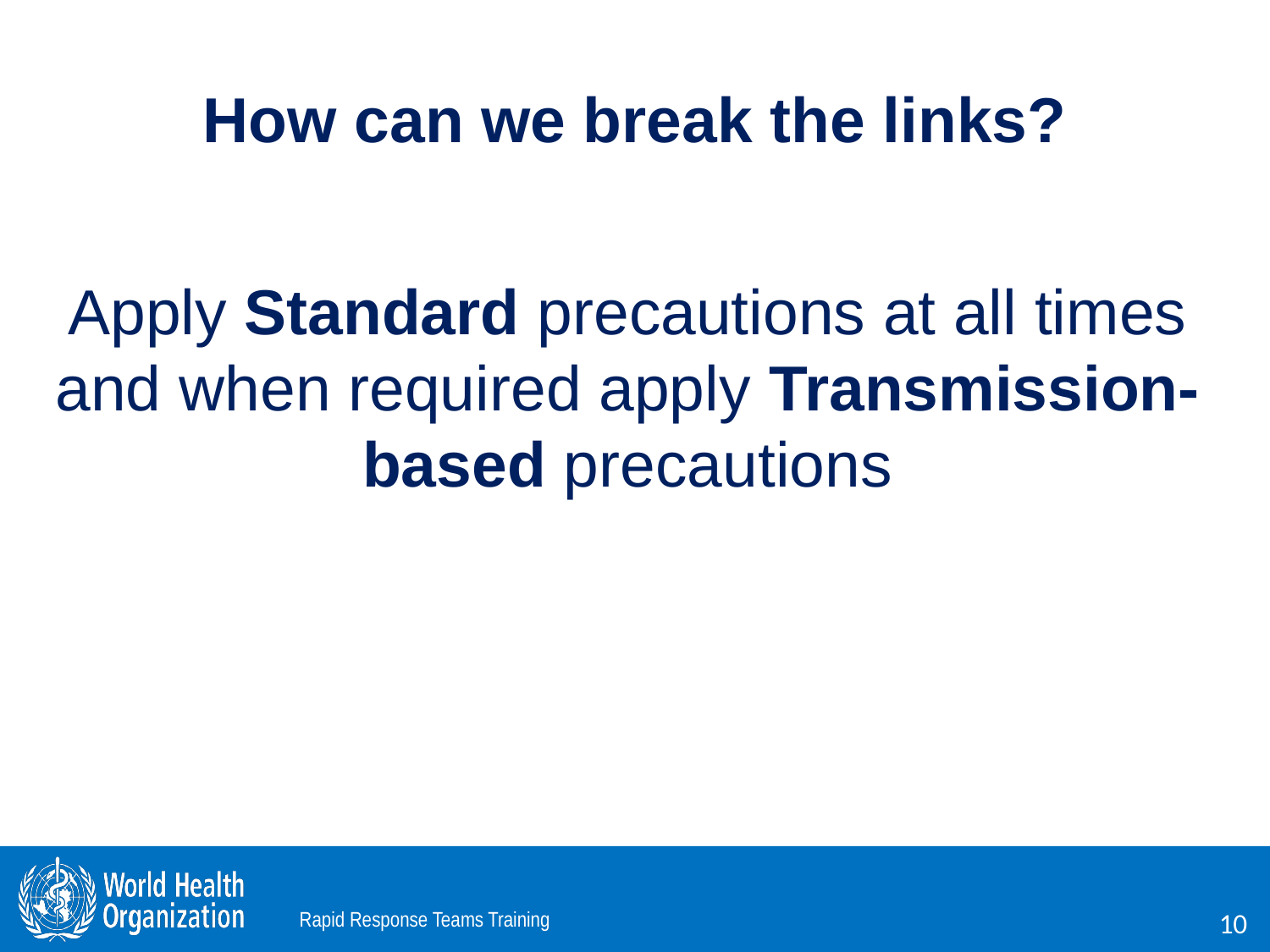

# How can we break the links?
Apply Standard precautions at all times and when required apply Transmission-based precautions